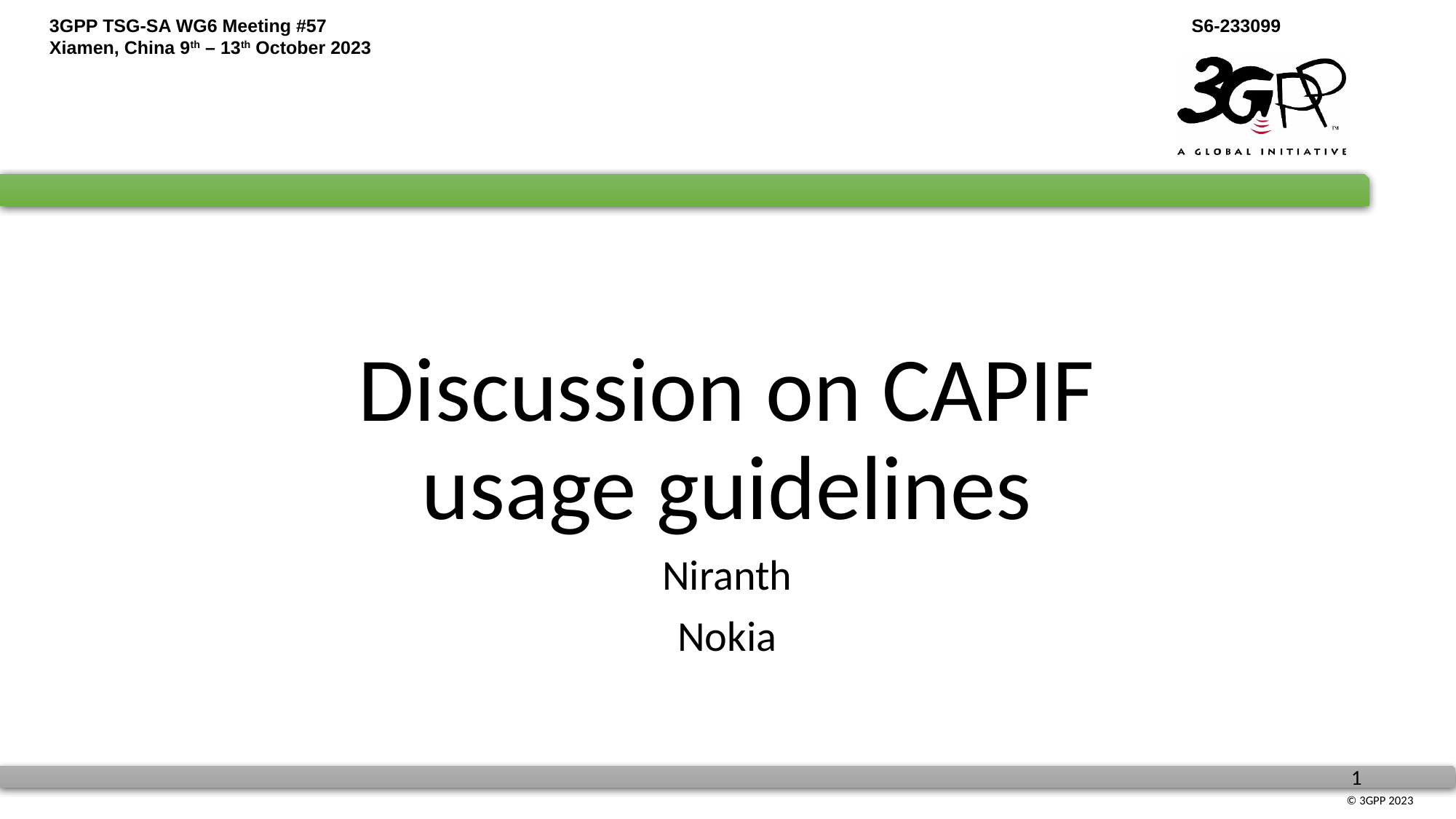

# Discussion on CAPIF usage guidelines
Niranth
Nokia